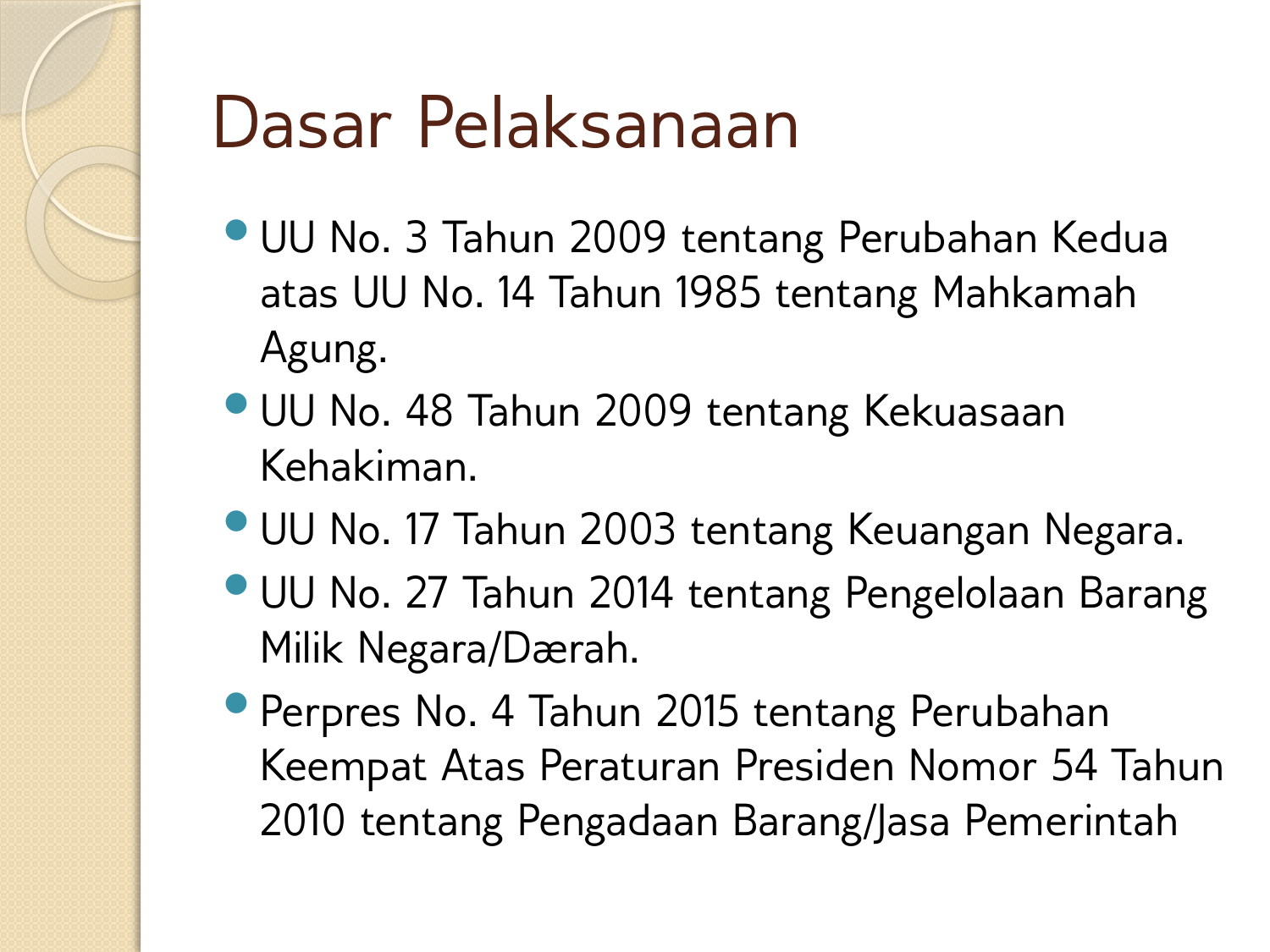

# Dasar Pelaksanaan
UU No. 3 Tahun 2009 tentang Perubahan Kedua atas UU No. 14 Tahun 1985 tentang Mahkamah Agung.
UU No. 48 Tahun 2009 tentang Kekuasaan Kehakiman.
UU No. 17 Tahun 2003 tentang Keuangan Negara.
UU No. 27 Tahun 2014 tentang Pengelolaan Barang Milik Negara/Daerah.
Perpres No. 4 Tahun 2015 tentang Perubahan Keempat Atas Peraturan Presiden Nomor 54 Tahun 2010 tentang Pengadaan Barang/Jasa Pemerintah